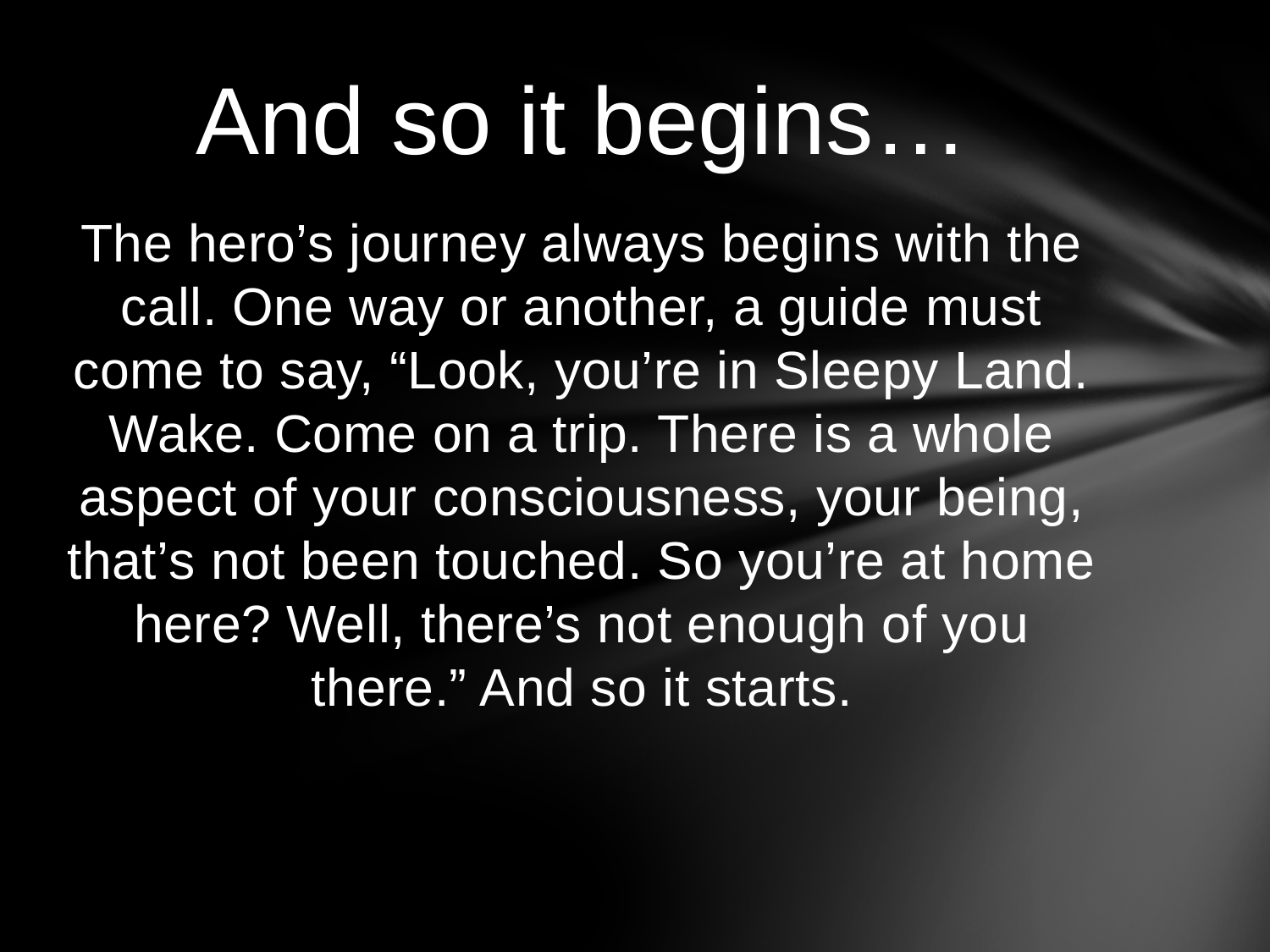

# And so it begins…
The hero’s journey always begins with the call. One way or another, a guide must come to say, “Look, you’re in Sleepy Land. Wake. Come on a trip. There is a whole aspect of your consciousness, your being, that’s not been touched. So you’re at home here? Well, there’s not enough of you there.” And so it starts.